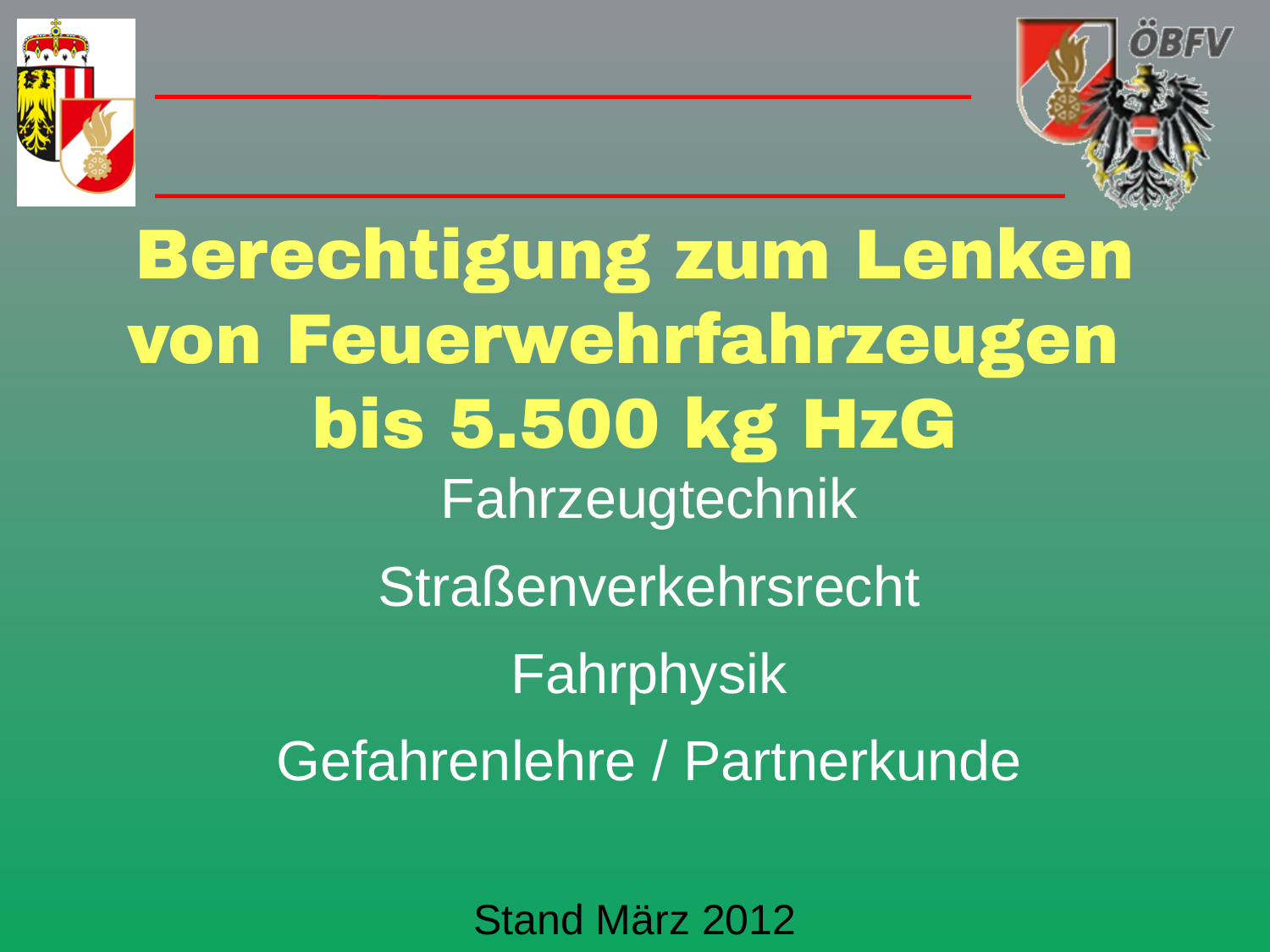

# Berechtigung zum Lenken von Feuerwehrfahrzeugen bis 5.500 kg HzG
Fahrzeugtechnik
Straßenverkehrsrecht
Fahrphysik
Gefahrenlehre / Partnerkunde
Stand März 2012